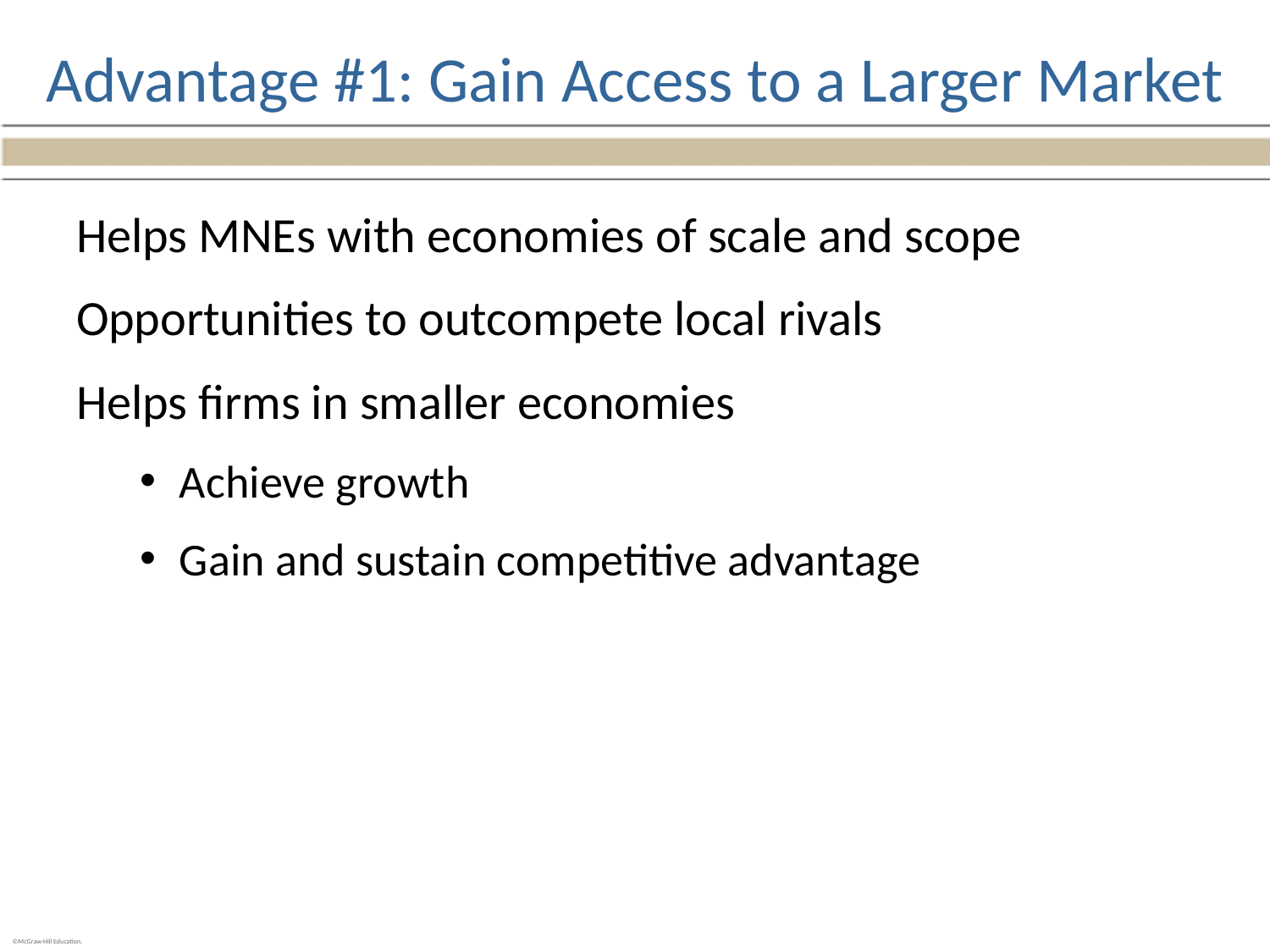

# Advantage #1: Gain Access to a Larger Market
Helps MNEs with economies of scale and scope
Opportunities to outcompete local rivals
Helps firms in smaller economies
Achieve growth
Gain and sustain competitive advantage